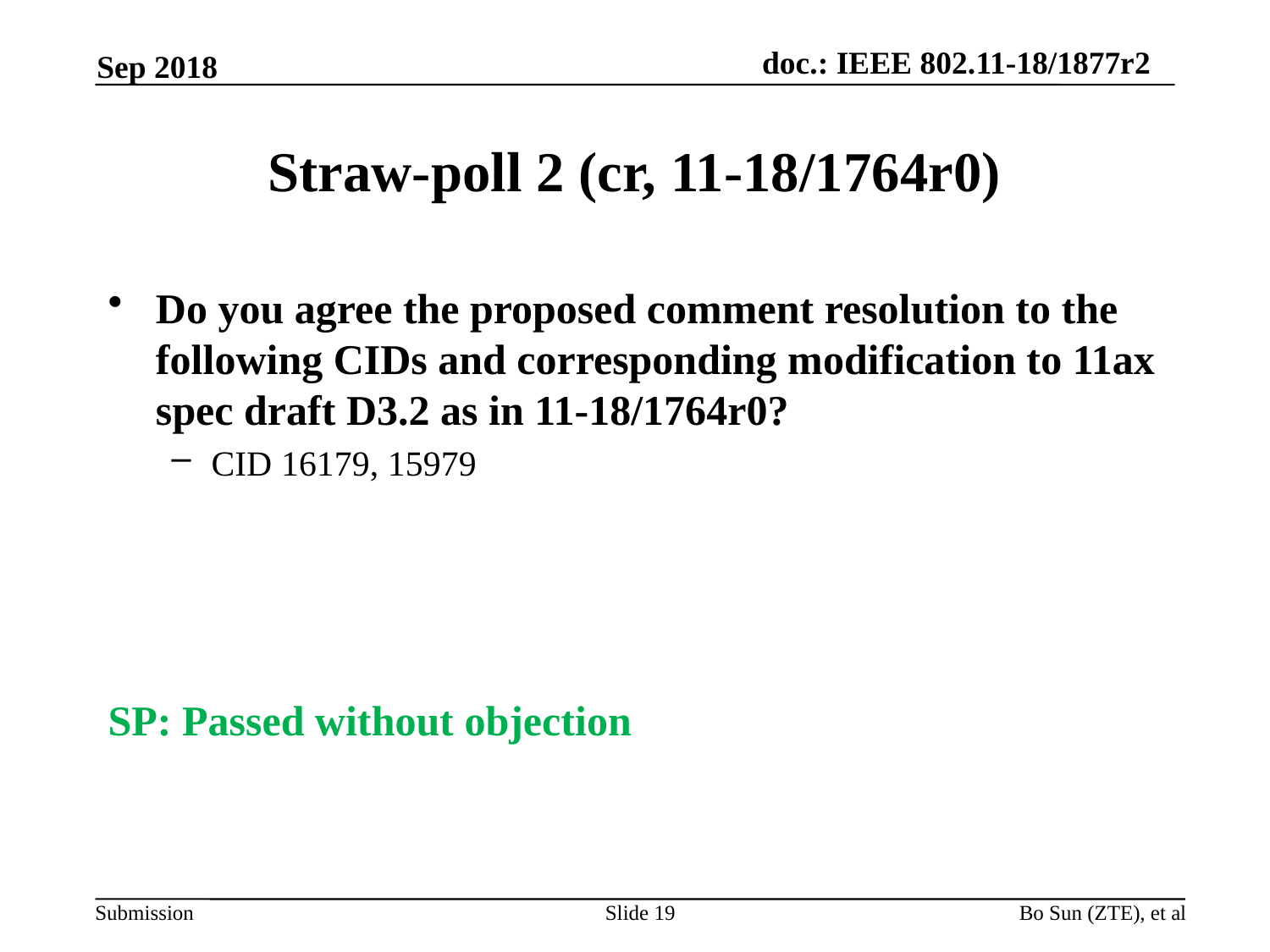

Sep 2018
# Straw-poll 2 (cr, 11-18/1764r0)
Do you agree the proposed comment resolution to the following CIDs and corresponding modification to 11ax spec draft D3.2 as in 11-18/1764r0?
CID 16179, 15979

SP: Passed without objection
Slide 19
Bo Sun (ZTE), et al